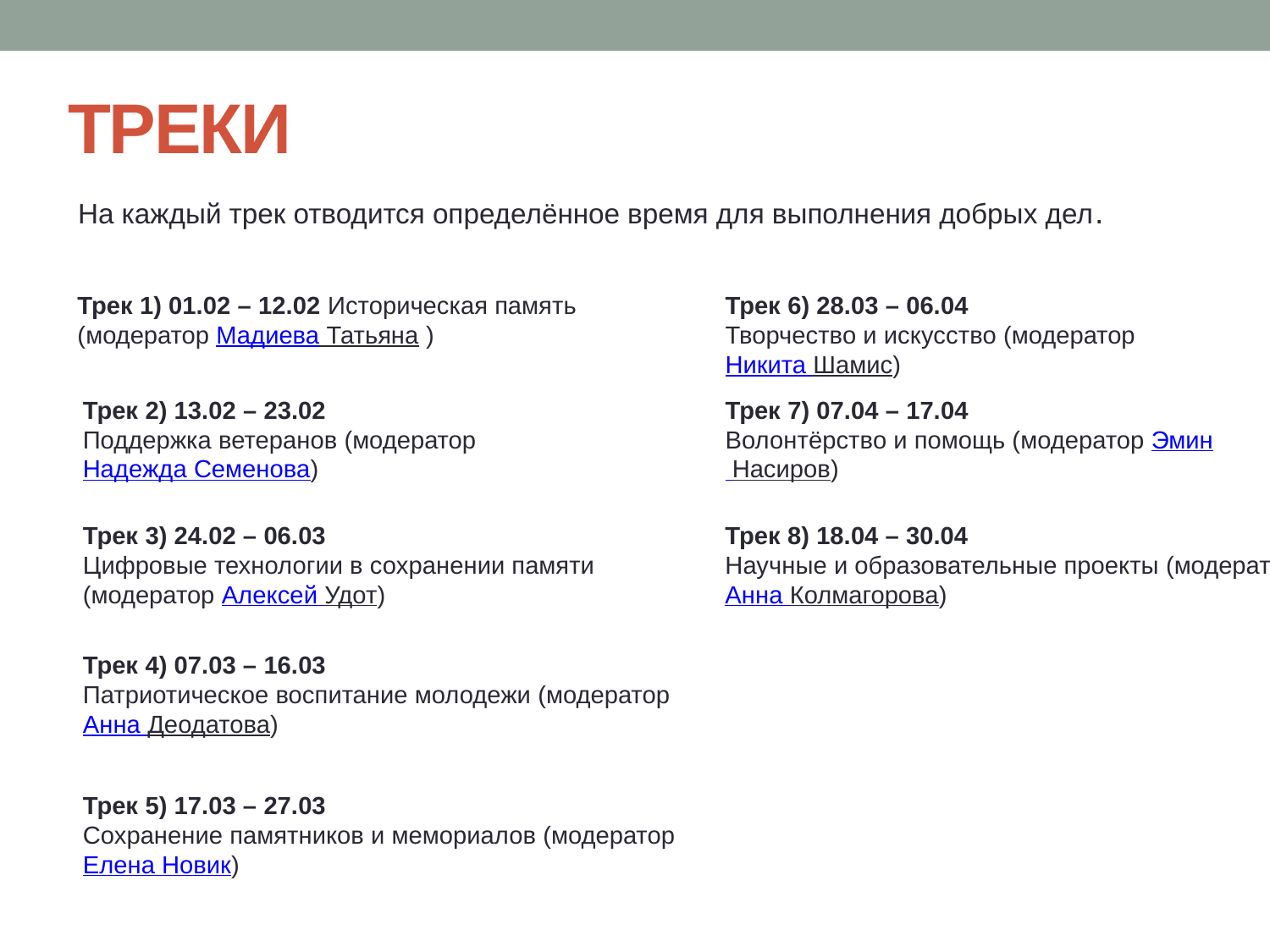

# ТРЕКИ
На каждый трек отводится определённое время для выполнения добрых дел.
Трек 1) 01.02 – 12.02 Историческая память (модератор Мадиева Татьяна )
Трек 6) 28.03 – 06.04
Творчество и искусство (модератор Никита Шамис)
Трек 2) 13.02 – 23.02
Поддержка ветеранов (модератор Надежда Семенова)
Трек 7) 07.04 – 17.04
Волонтёрство и помощь (модератор Эмин Насиров)
Трек 3) 24.02 – 06.03
Цифровые технологии в сохранении памяти (модератор Алексей Удот)
Трек 8) 18.04 – 30.04
Научные и образовательные проекты (модератор Анна Колмагорова)
Трек 4) 07.03 – 16.03
Патриотическое воспитание молодежи (модератор Анна Деодатова)
Трек 5) 17.03 – 27.03
Сохранение памятников и мемориалов (модератор Елена Новик)